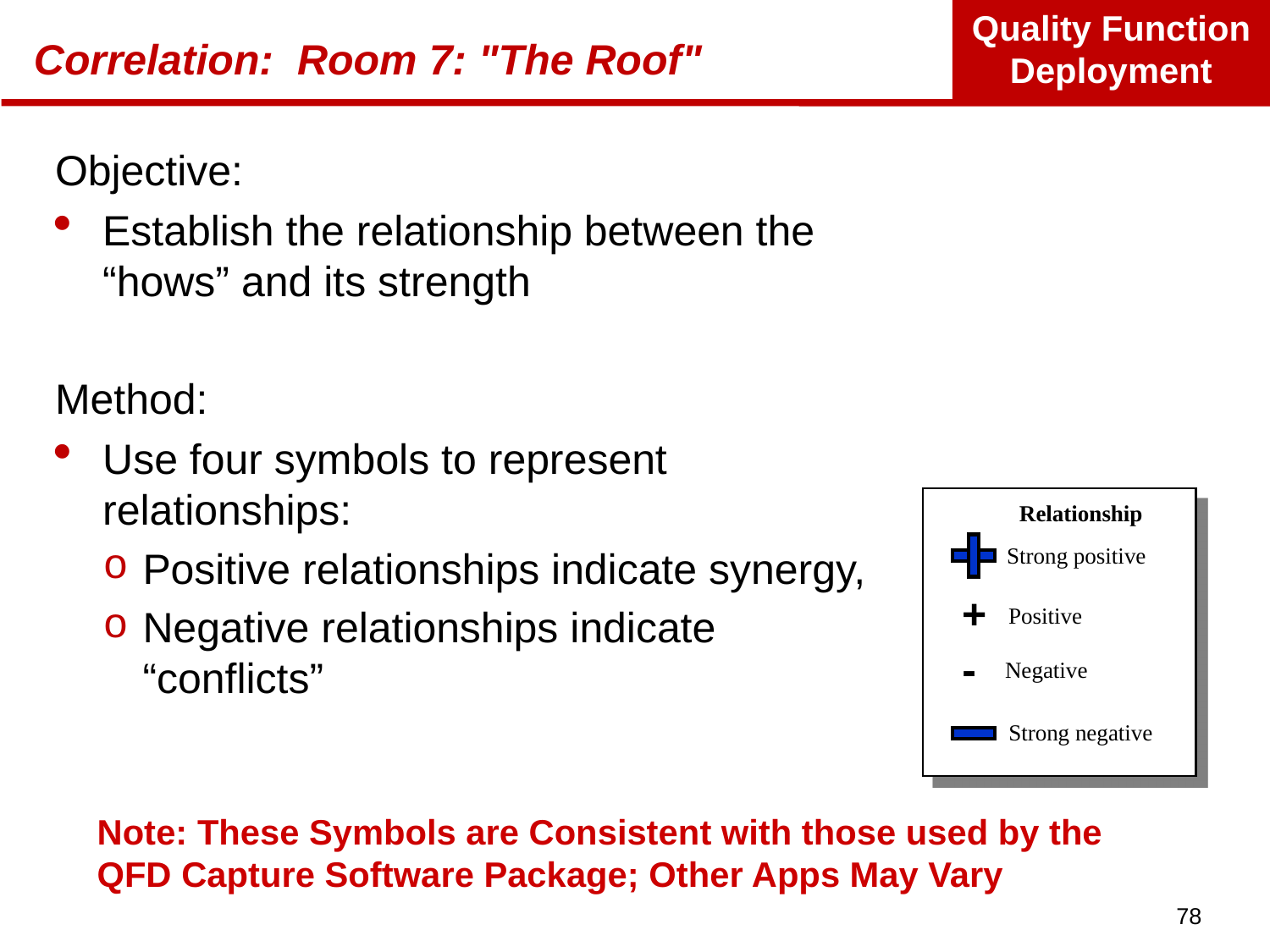

# Correlation:  Room 7: "The Roof"
Objective:
Establish the relationship between the “hows” and its strength

Method:
Use four symbols to represent
relationships:
Positive relationships indicate synergy,
Negative relationships indicate “conflicts”

Relationship

Strong positive

+
Positive
-
Negative

Strong negative

Note: These Symbols are Consistent with those used by the QFD Capture Software Package; Other Apps May Vary